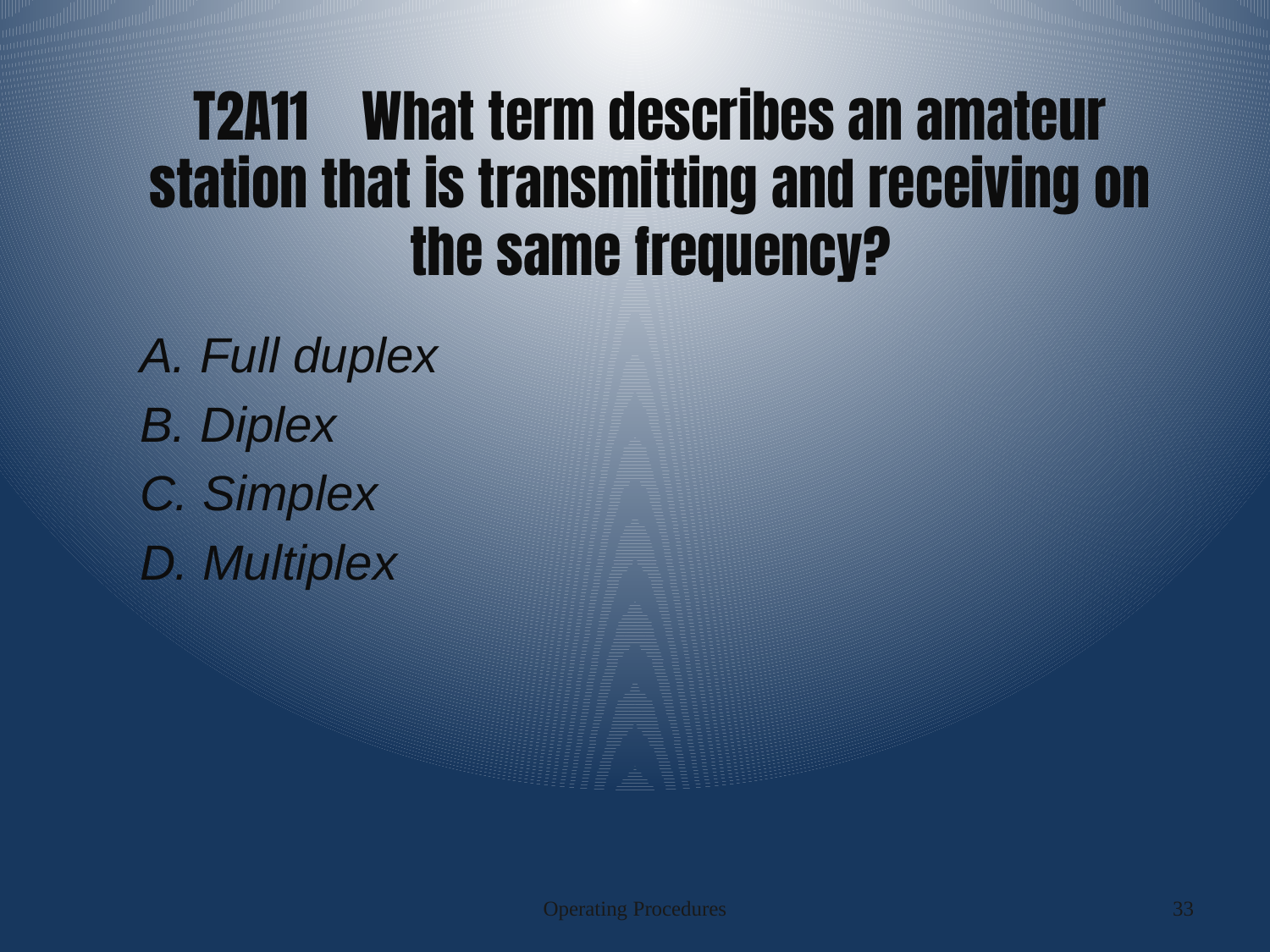

# T2A11    What term describes an amateur station that is transmitting and receiving on the same frequency?
A. Full duplex
B. Diplex
C. Simplex
D. Multiplex
Operating Procedures
33